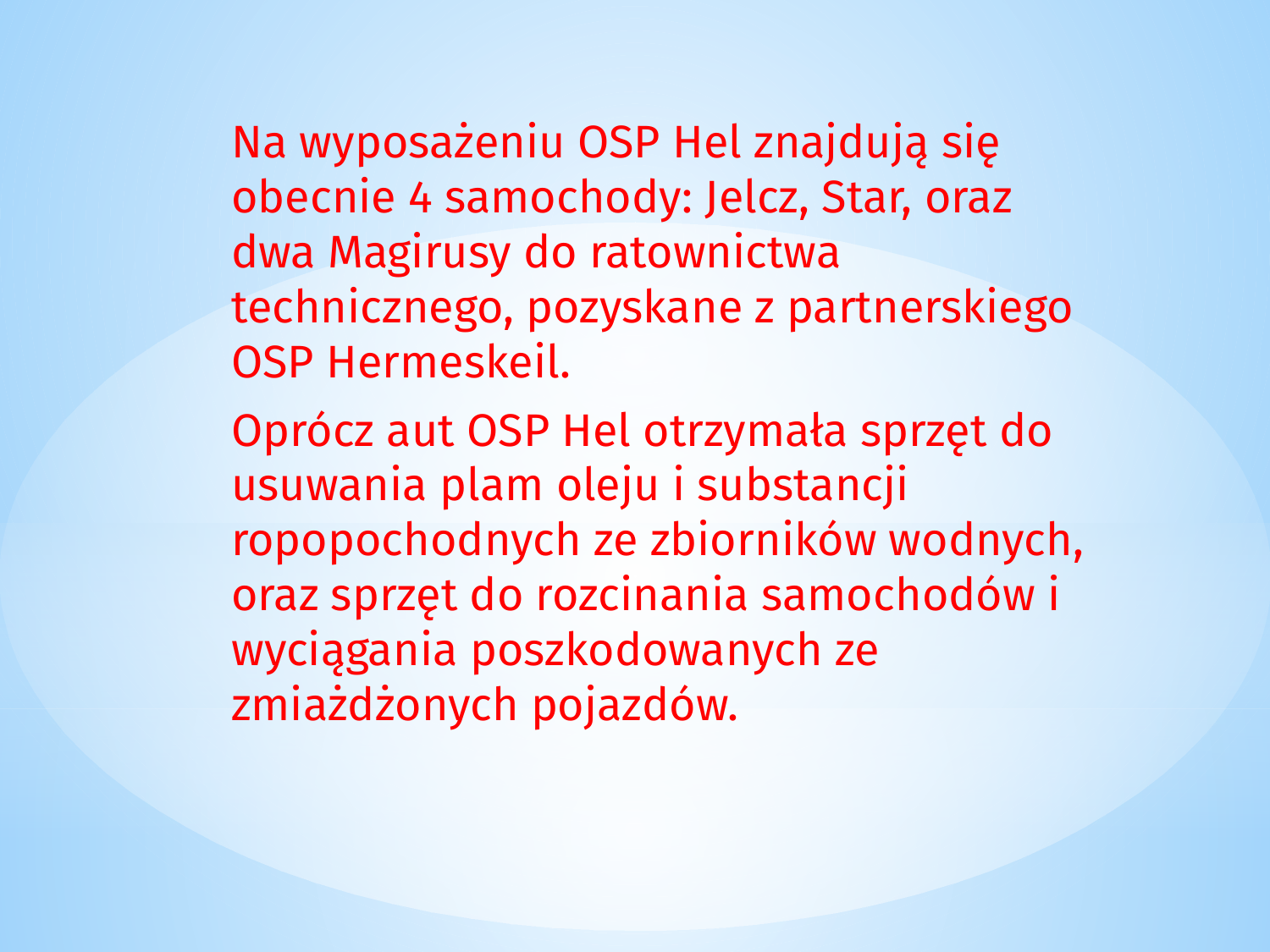

Na wyposażeniu OSP Hel znajdują się obecnie 4 samochody: Jelcz, Star, oraz dwa Magirusy do ratownictwa technicznego, pozyskane z partnerskiego OSP Hermeskeil.
Oprócz aut OSP Hel otrzymała sprzęt do usuwania plam oleju i substancji ropopochodnych ze zbiorników wodnych, oraz sprzęt do rozcinania samochodów i wyciągania poszkodowanych ze zmiażdżonych pojazdów.